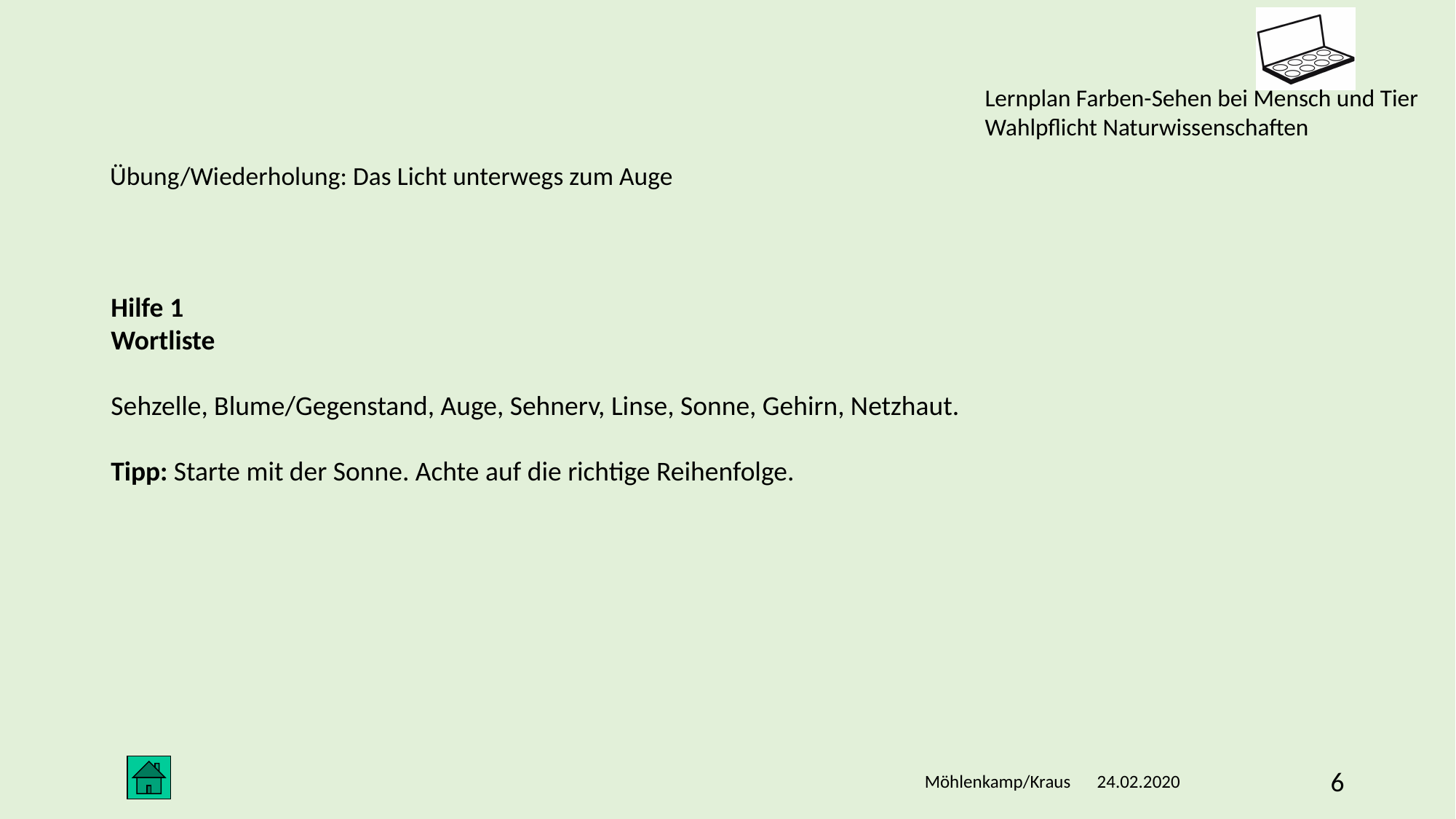

# Übung/Wiederholung: Das Licht unterwegs zum Auge
Hilfe 1
Wortliste

Sehzelle, Blume/Gegenstand, Auge, Sehnerv, Linse, Sonne, Gehirn, Netzhaut.

Tipp: Starte mit der Sonne. Achte auf die richtige Reihenfolge.
24.02.2020
Möhlenkamp/Kraus
6